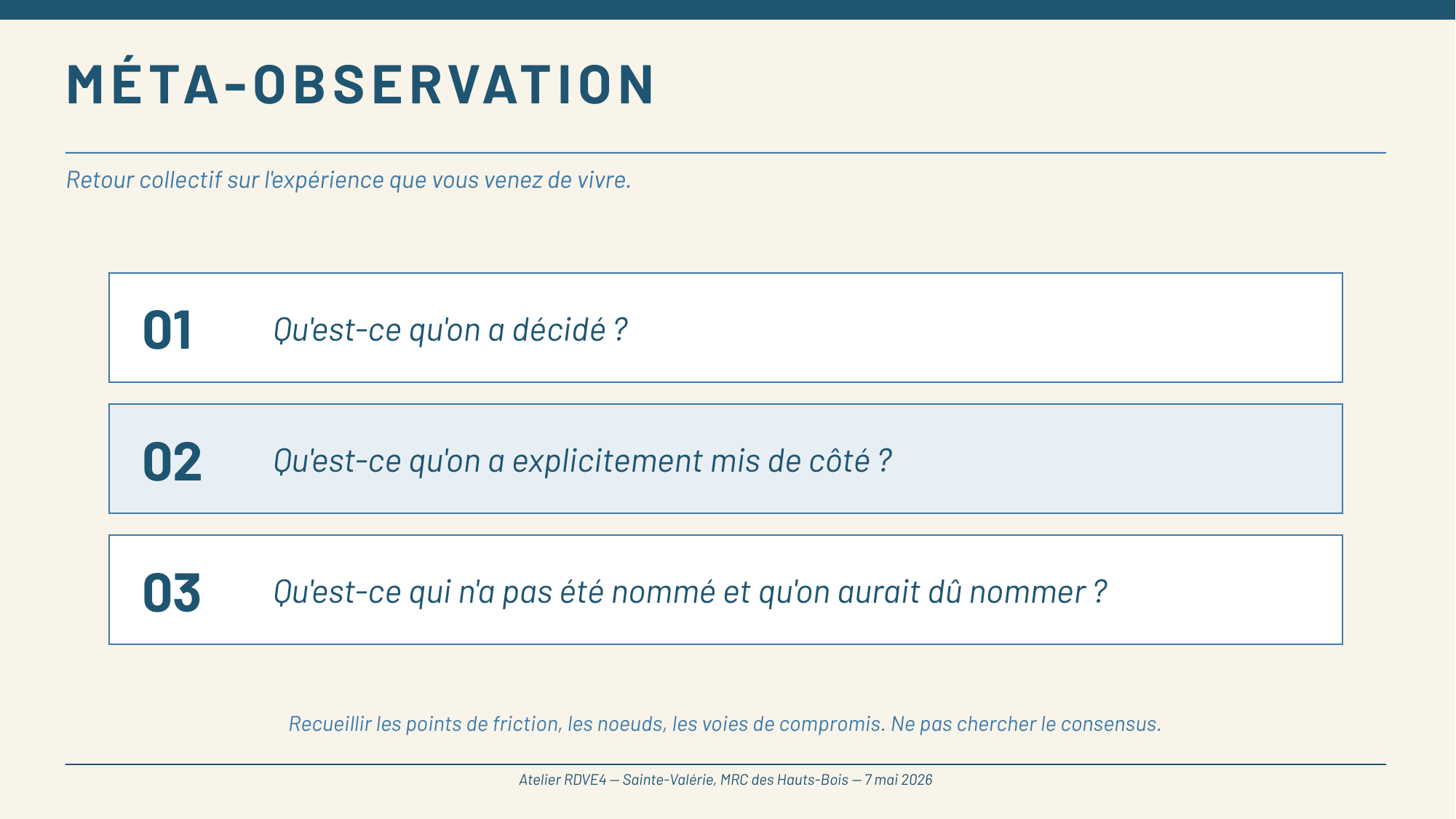

MÉTA-OBSERVATION

Retour collectif sur l'expérience que vous venez de vivre.

01
Qu'est-ce qu'on a décidé ?

02
Qu'est-ce qu'on a explicitement mis de côté ?

03
Qu'est-ce qui n'a pas été nommé et qu'on aurait dû nommer ?
Recueillir les points de friction, les noeuds, les voies de compromis. Ne pas chercher le consensus.

Atelier RDVE4 — Sainte-Valérie, MRC des Hauts-Bois — 7 mai 2026